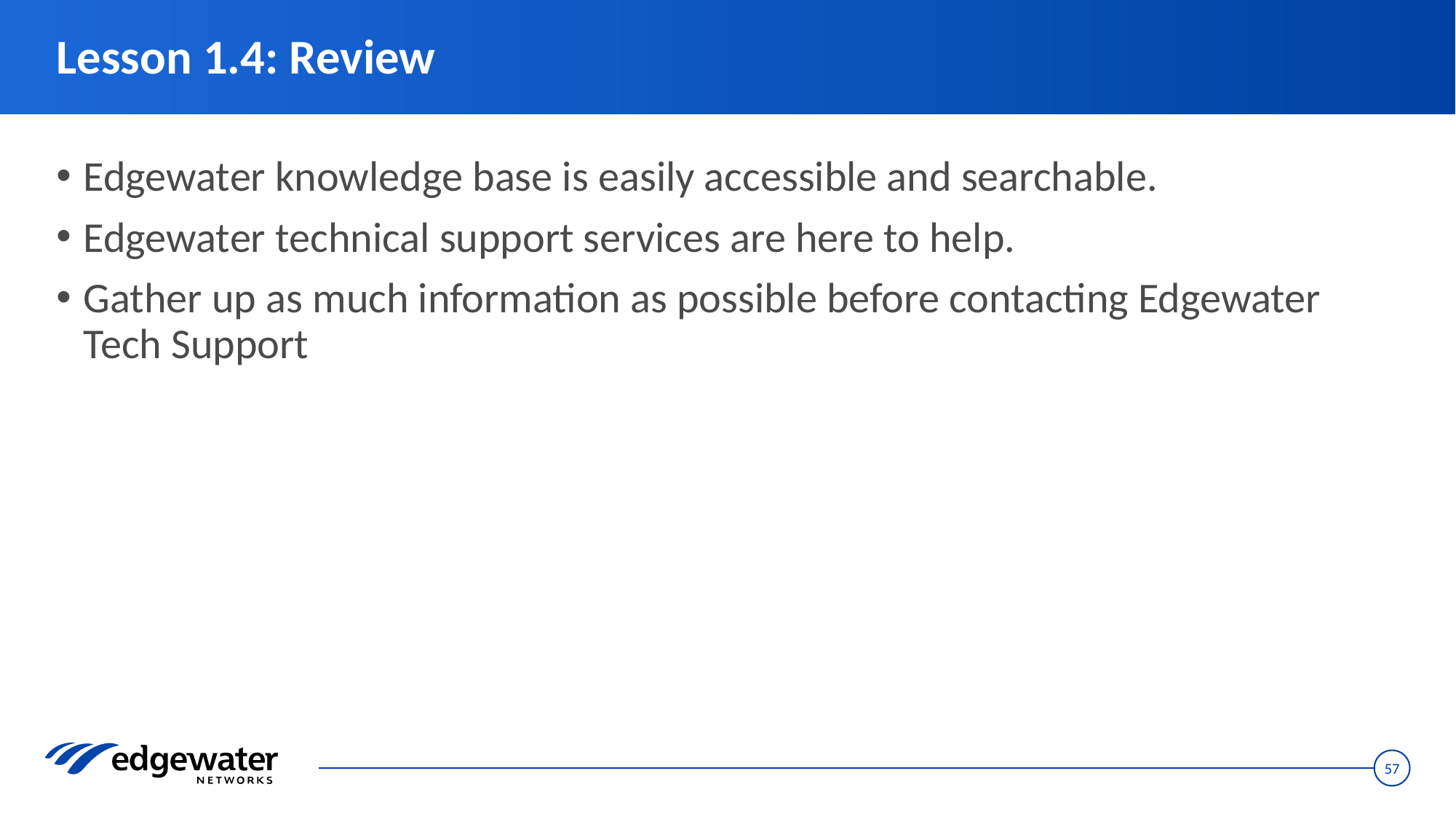

# Lesson 1.4: Review
Edgewater knowledge base is easily accessible and searchable.
Edgewater technical support services are here to help.
Gather up as much information as possible before contacting Edgewater Tech Support